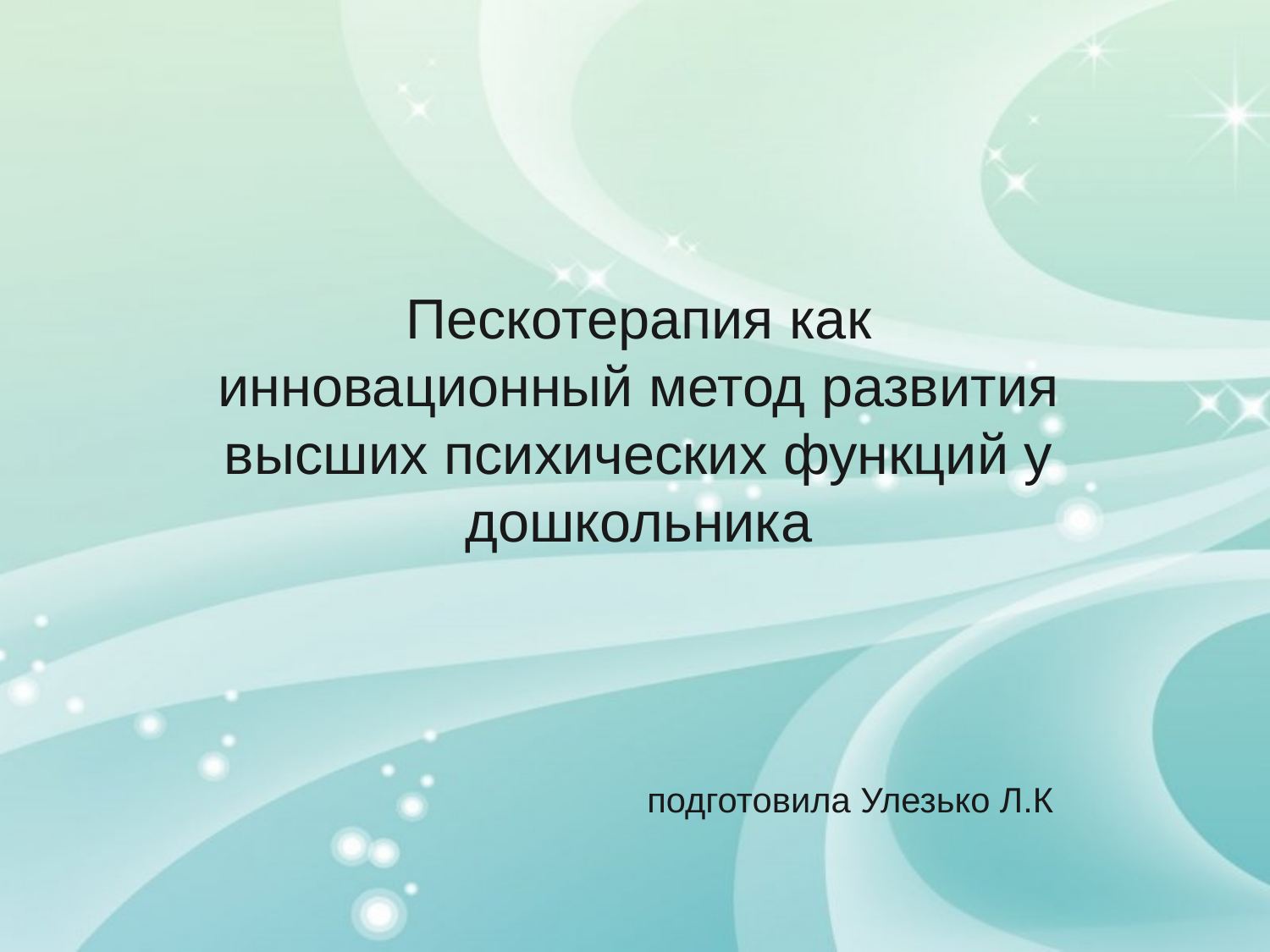

Пескотерапия как инновационный метод развития высших психических функций у дошкольника
                           подготовила Улезько Л.К